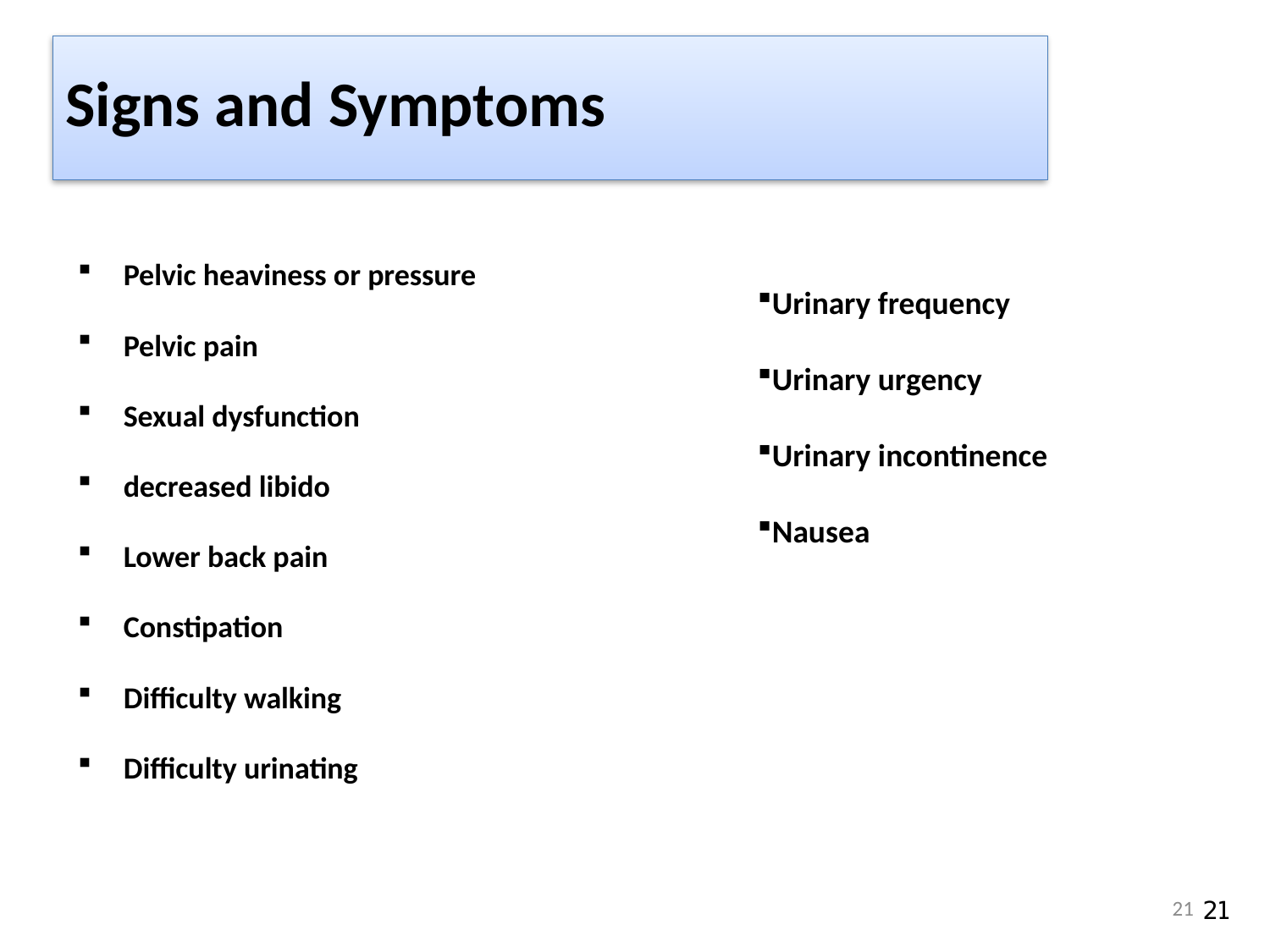

Signs and Symptoms
Pelvic heaviness or pressure

Pelvic pain

Sexual dysfunction

decreased libido

Lower back pain

Constipation

Difficulty walking

Difficulty urinating
Urinary frequency

Urinary urgency

Urinary incontinence

Nausea

21
21